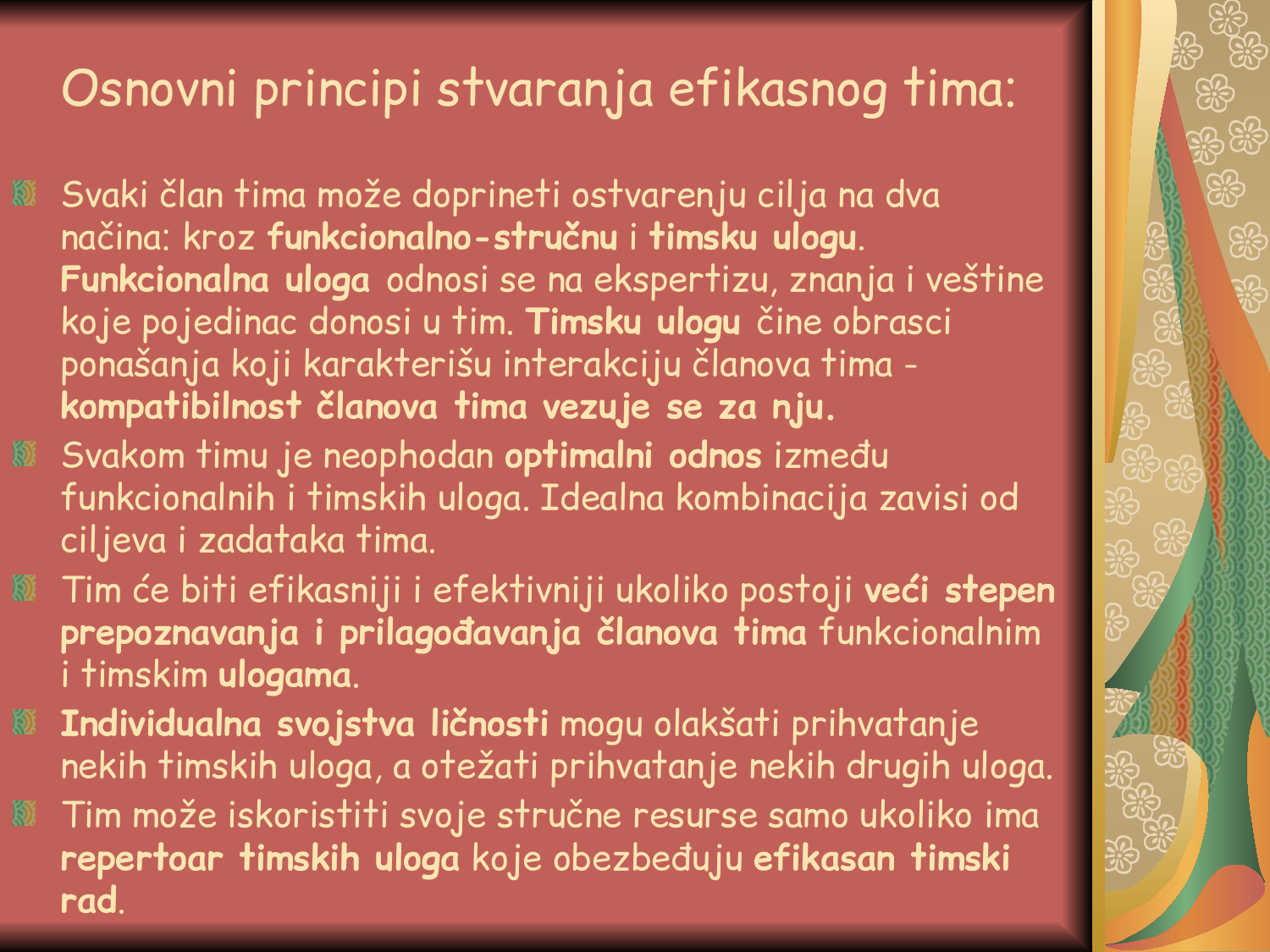

Osnovni principi stvaranja efikasnog tima:

Svaki član tima može doprineti ostvarenju cilja na dva načina: kroz funkcionalno-stručnu i timsku ulogu. Funkcionalna uloga odnosi se na ekspertizu, znanja i veštine koje pojedinac donosi u tim. Timsku ulogu čine obrasci ponašanja koji karakterišu interakciju članova tima - kompatibilnost članova tima vezuje se za nju.
Svakom timu je neophodan optimalni odnos između funkcionalnih i timskih uloga. Idealna kombinacija zavisi od ciljeva i zadataka tima.
Tim će biti efikasniji i efektivniji ukoliko postoji veći stepen prepoznavanja i prilagođavanja članova tima funkcionalnim i timskim ulogama.
Individualna svojstva ličnosti mogu olakšati prihvatanje nekih timskih uloga, a otežati prihvatanje nekih drugih uloga.
Tim može iskoristiti svoje stručne resurse samo ukoliko ima repertoar timskih uloga koje obezbeđuju efikasan timski rad.